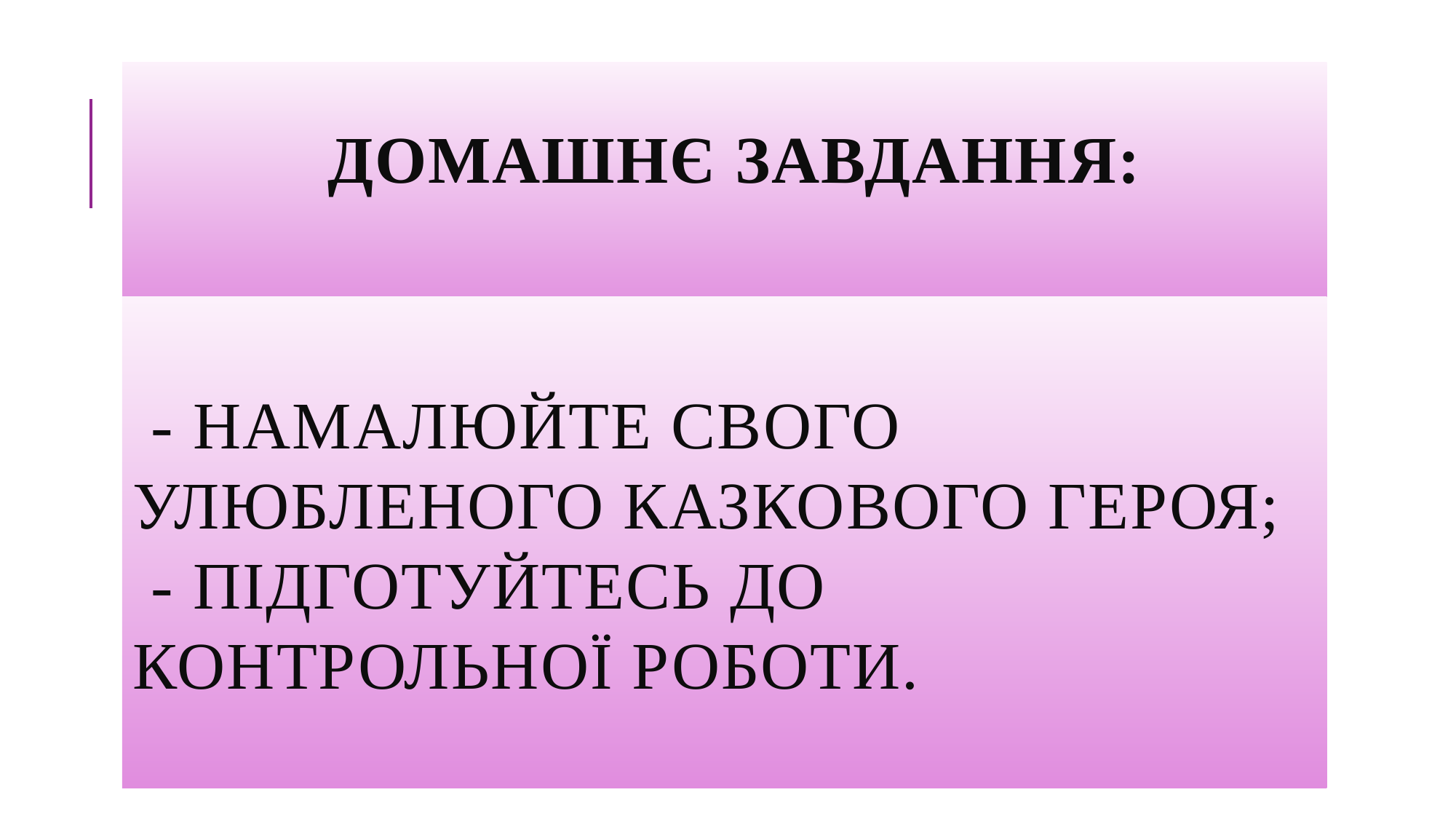

# Домашнє завдання:

 - Намалюйте свого улюбленого казкового героя;
 - Підготуйтесь до контрольної роботи.